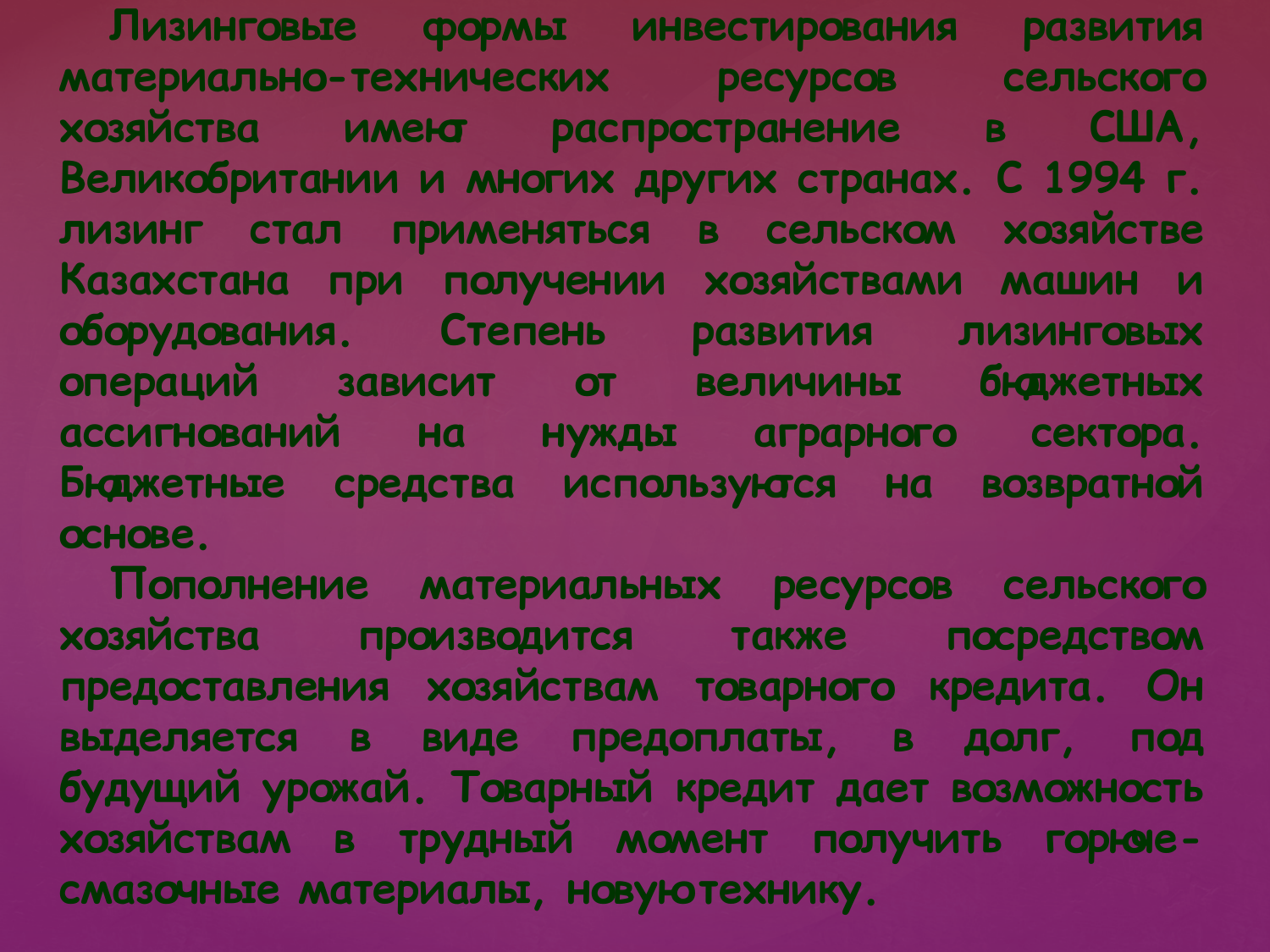

Лизинговые формы инвестирования развития материально-технических ресурсов сельского хозяйства имеют распространение в США, Великобритании и многих других странах. С 1994 г. лизинг стал применяться в сельском хозяйстве Казахстана при получении хозяйствами машин и оборудования. Степень развития лизинговых операций зависит от величины бюджетных ассигнований на нужды аграрного сектора. Бюджетные средства используются на возвратной основе.
Пополнение материальных ресурсов сельского хозяйства производится также посредством предоставления хозяйствам товарного кредита. Он выделяется в виде предоплаты, в долг, под будущий урожай. Товарный кредит дает возможность хозяйствам в трудный момент получить горюче-смазочные материалы, новую технику.